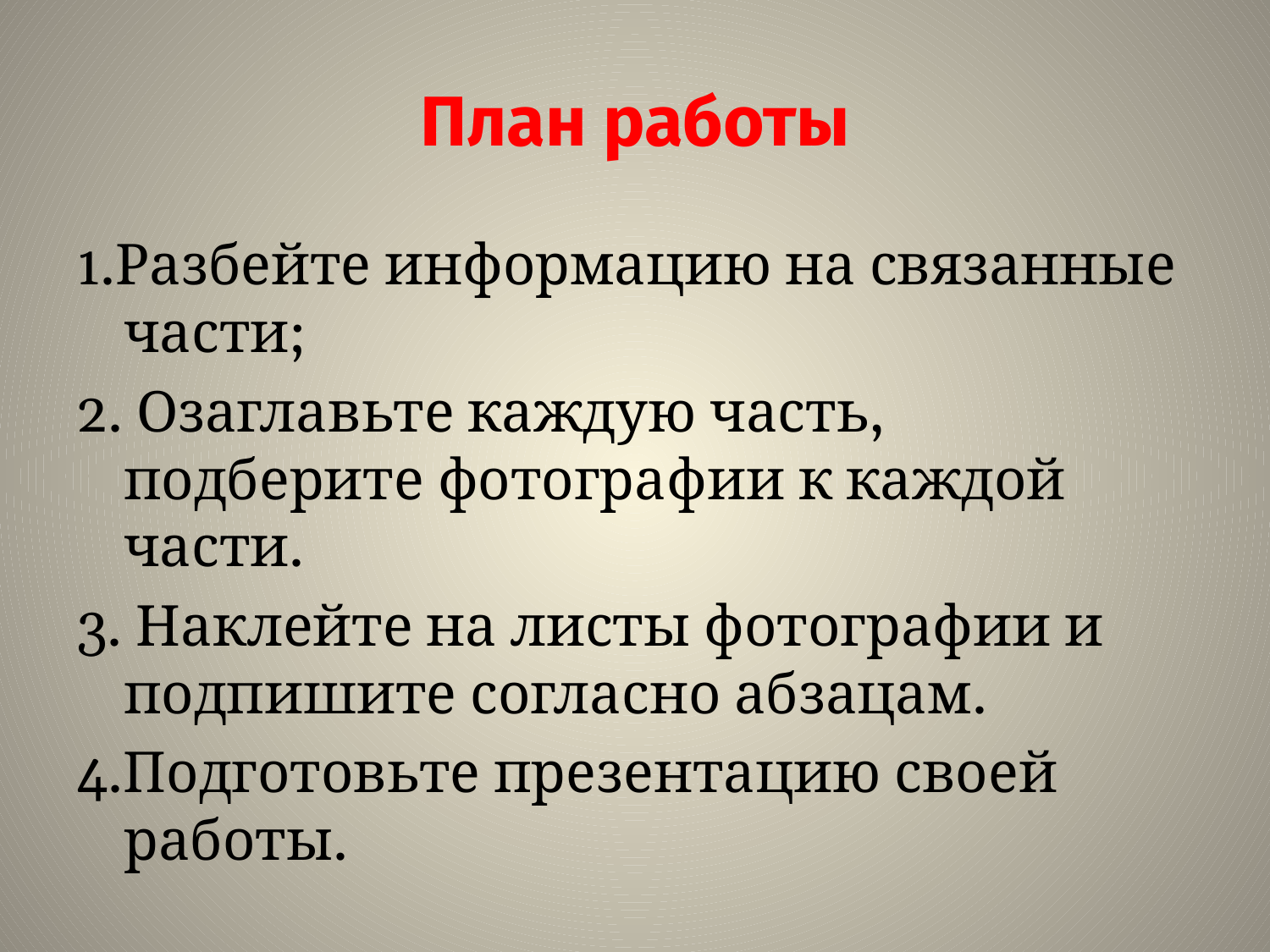

# План работы
1.Разбейте информацию на связанные части;
2. Озаглавьте каждую часть, подберите фотографии к каждой части.
3. Наклейте на листы фотографии и подпишите согласно абзацам.
4.Подготовьте презентацию своей работы.